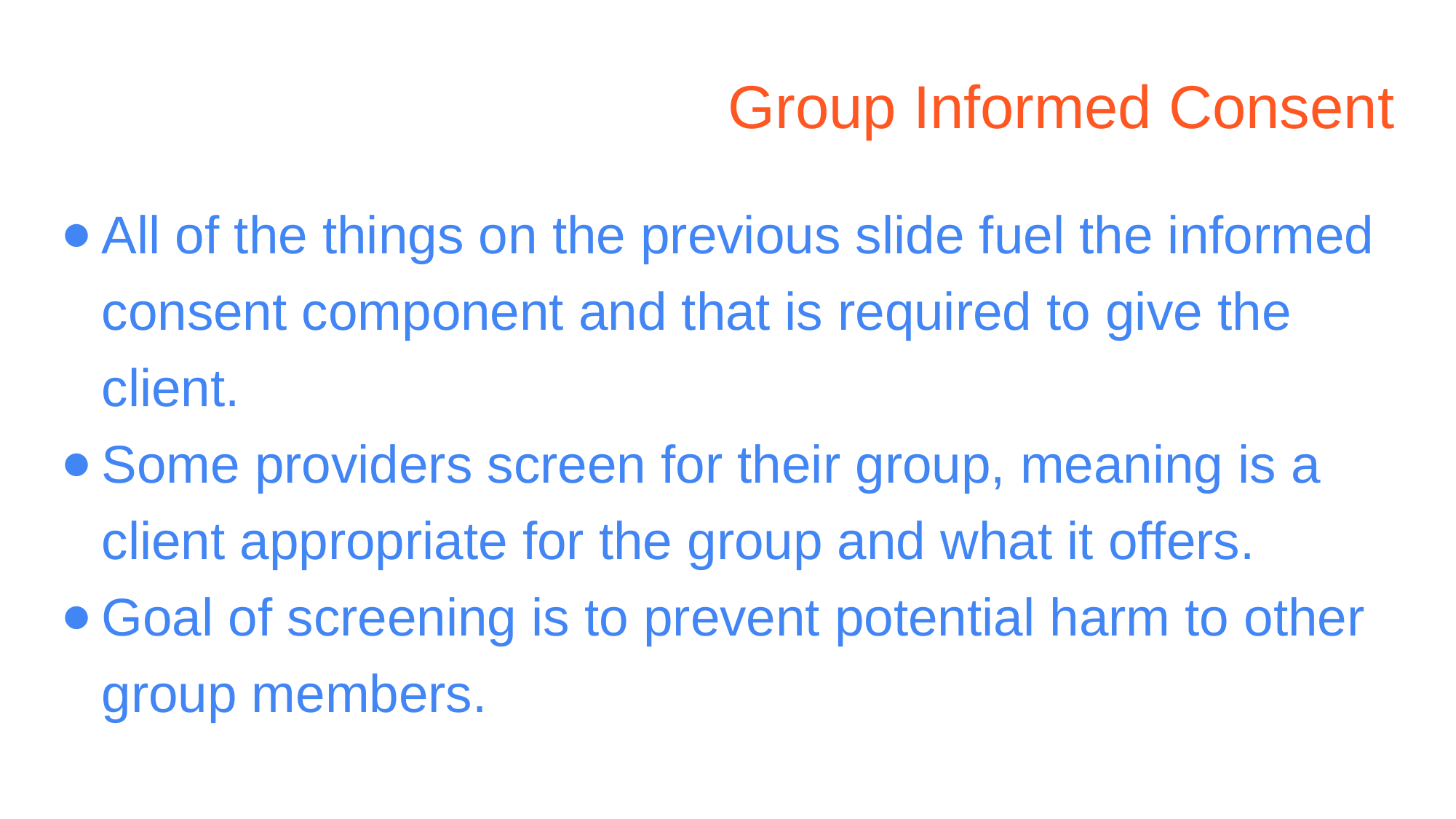

# Group Informed Consent
All of the things on the previous slide fuel the informed consent component and that is required to give the client.
Some providers screen for their group, meaning is a client appropriate for the group and what it offers.
Goal of screening is to prevent potential harm to other group members.